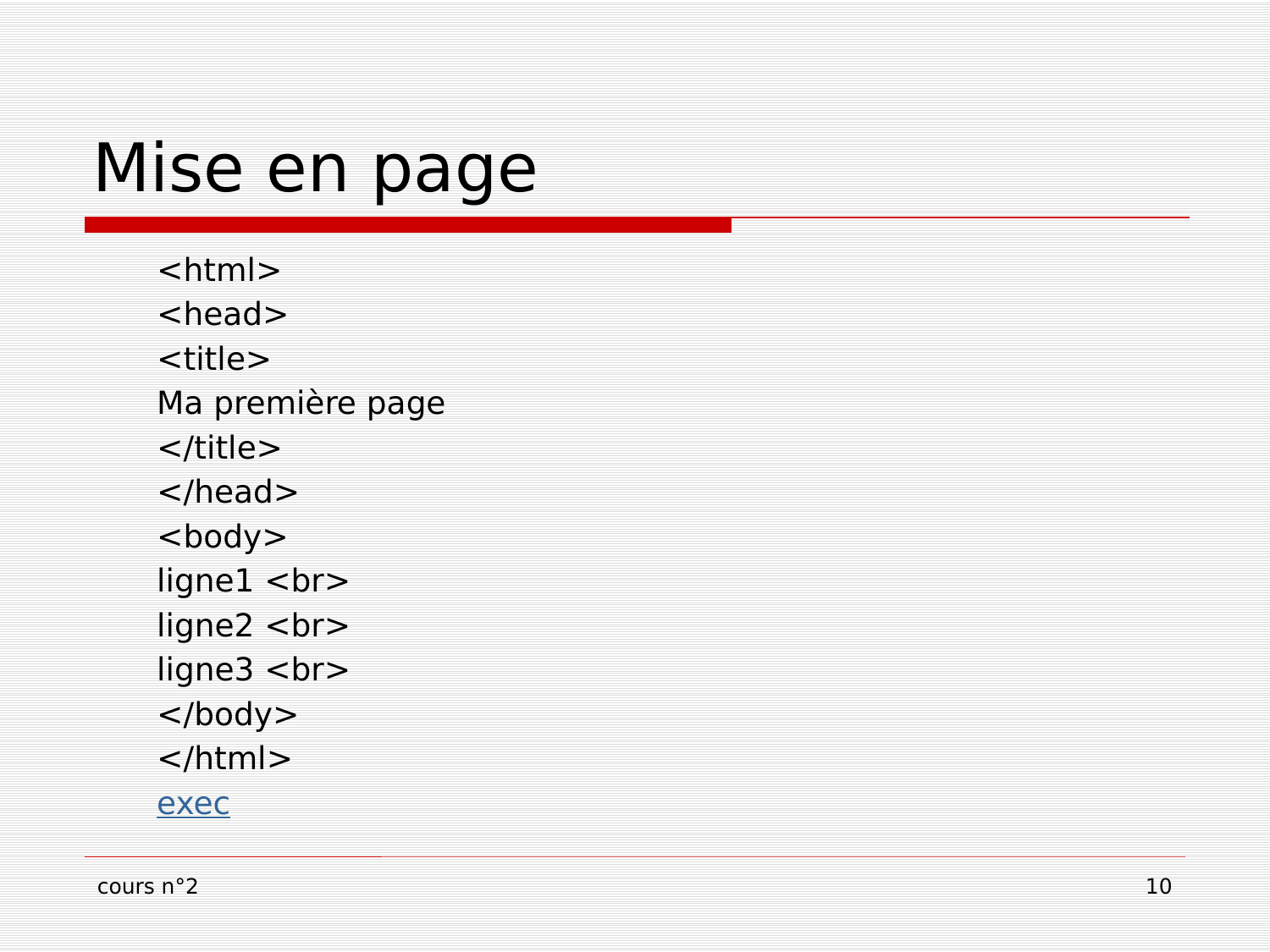

# Mise en page
<html>
<head>
<title>
Ma première page
</title>
</head>
<body>
ligne1 <br>
ligne2 <br>
ligne3 <br>
</body>
</html>
exec
cours n°2
10